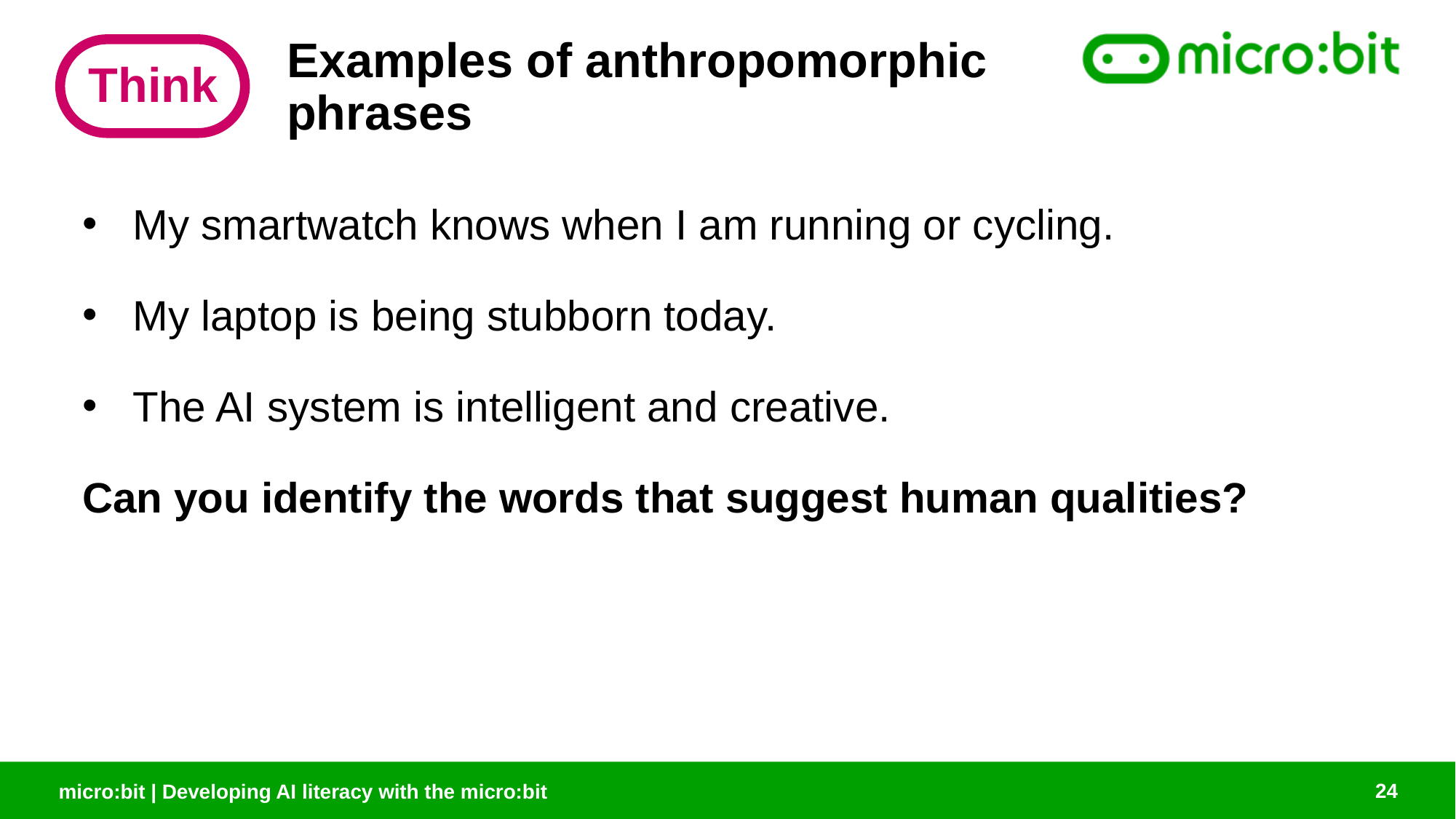

Think
# Examples of anthropomorphic phrases

My smartwatch knows when I am running or cycling.
My laptop is being stubborn today.
The AI system is intelligent and creative.
Can you identify the words that suggest human qualities?